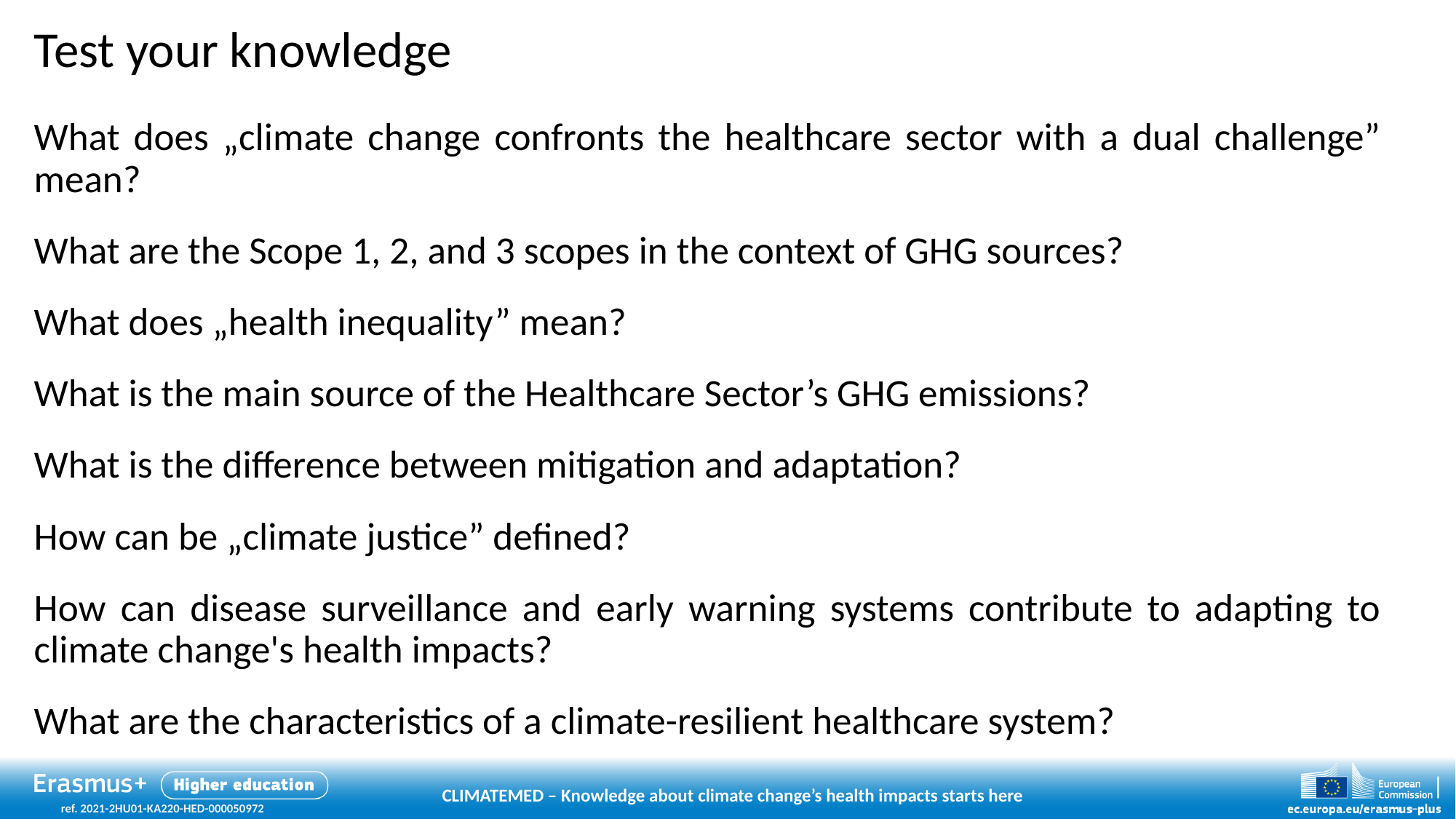

# Test your knowledge
What does „climate change confronts the healthcare sector with a dual challenge” mean?
What are the Scope 1, 2, and 3 scopes in the context of GHG sources?
What does „health inequality” mean?
What is the main source of the Healthcare Sector’s GHG emissions?
What is the difference between mitigation and adaptation?
How can be „climate justice” defined?
How can disease surveillance and early warning systems contribute to adapting to climate change's health impacts?
What are the characteristics of a climate-resilient healthcare system?